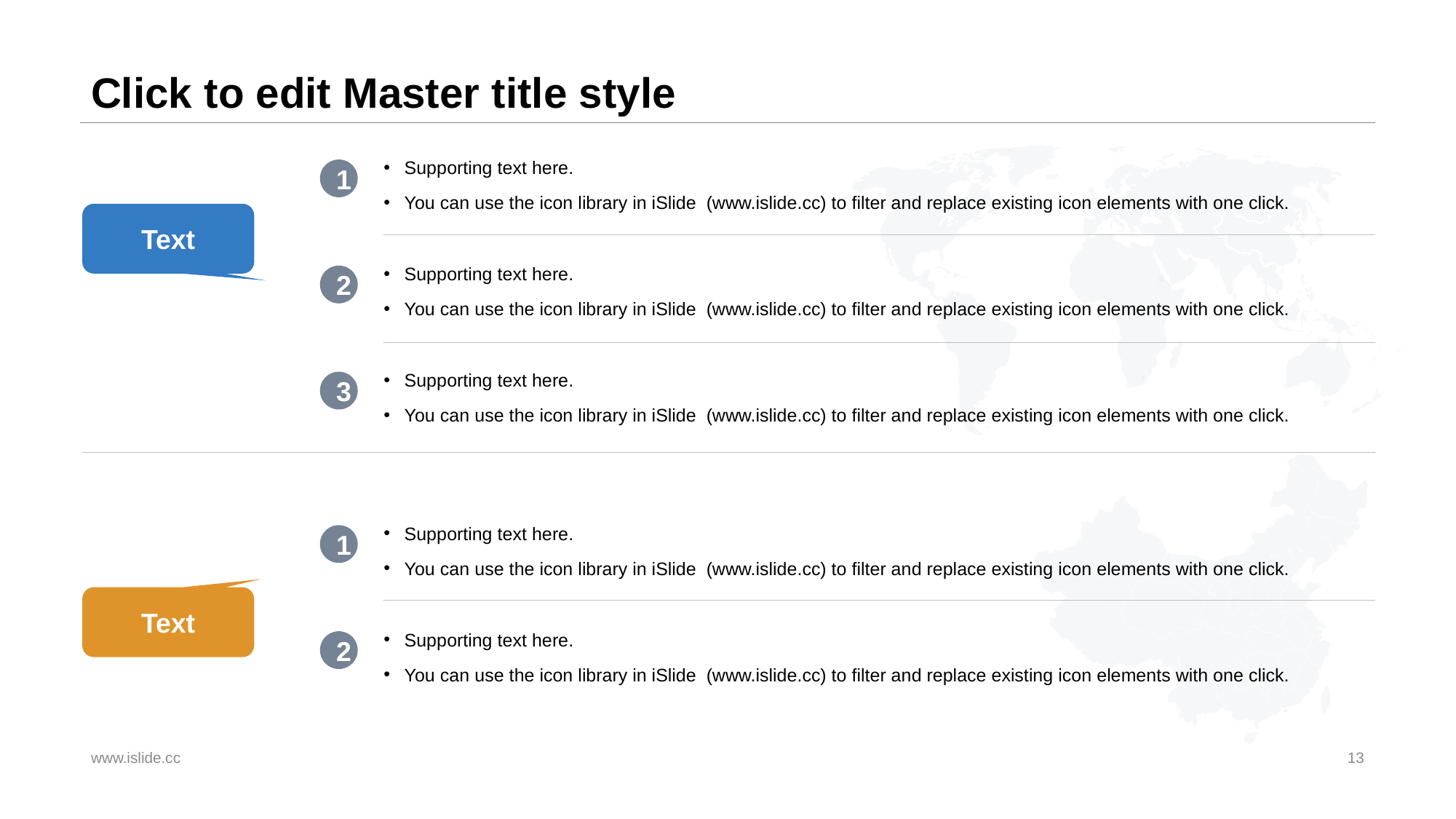

# Click to edit Master title style
Supporting text here.
You can use the icon library in iSlide  (www.islide.cc) to filter and replace existing icon elements with one click.

1

Text

Supporting text here.
You can use the icon library in iSlide  (www.islide.cc) to filter and replace existing icon elements with one click.

2

Supporting text here.
You can use the icon library in iSlide  (www.islide.cc) to filter and replace existing icon elements with one click.

3

Supporting text here.
You can use the icon library in iSlide  (www.islide.cc) to filter and replace existing icon elements with one click.

1

Text

Supporting text here.
You can use the icon library in iSlide  (www.islide.cc) to filter and replace existing icon elements with one click.

2

www.islide.cc
13